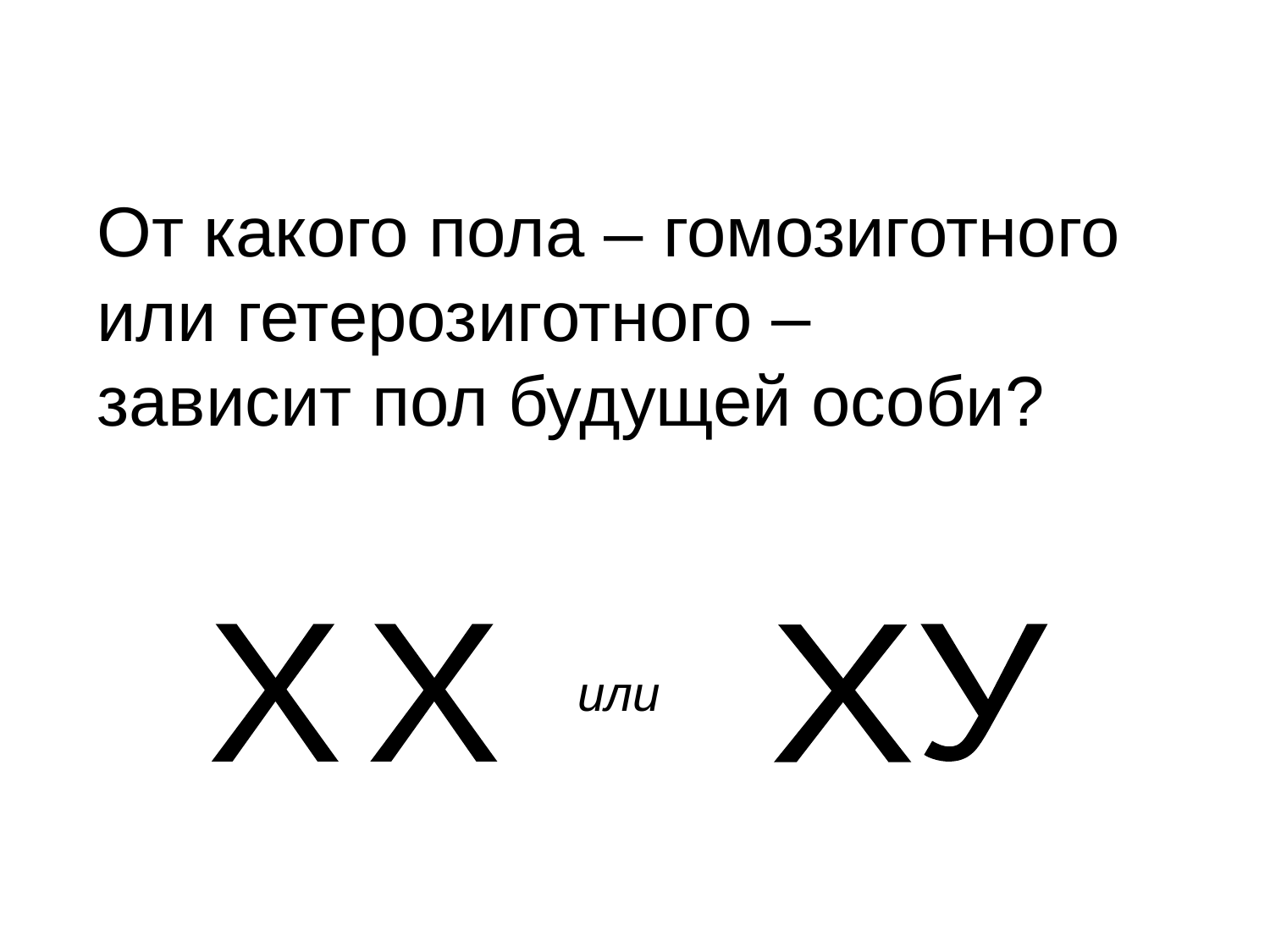

От какого пола – гомозиготного или гетерозиготного –
зависит пол будущей особи?
Х
Х
У
Х
или